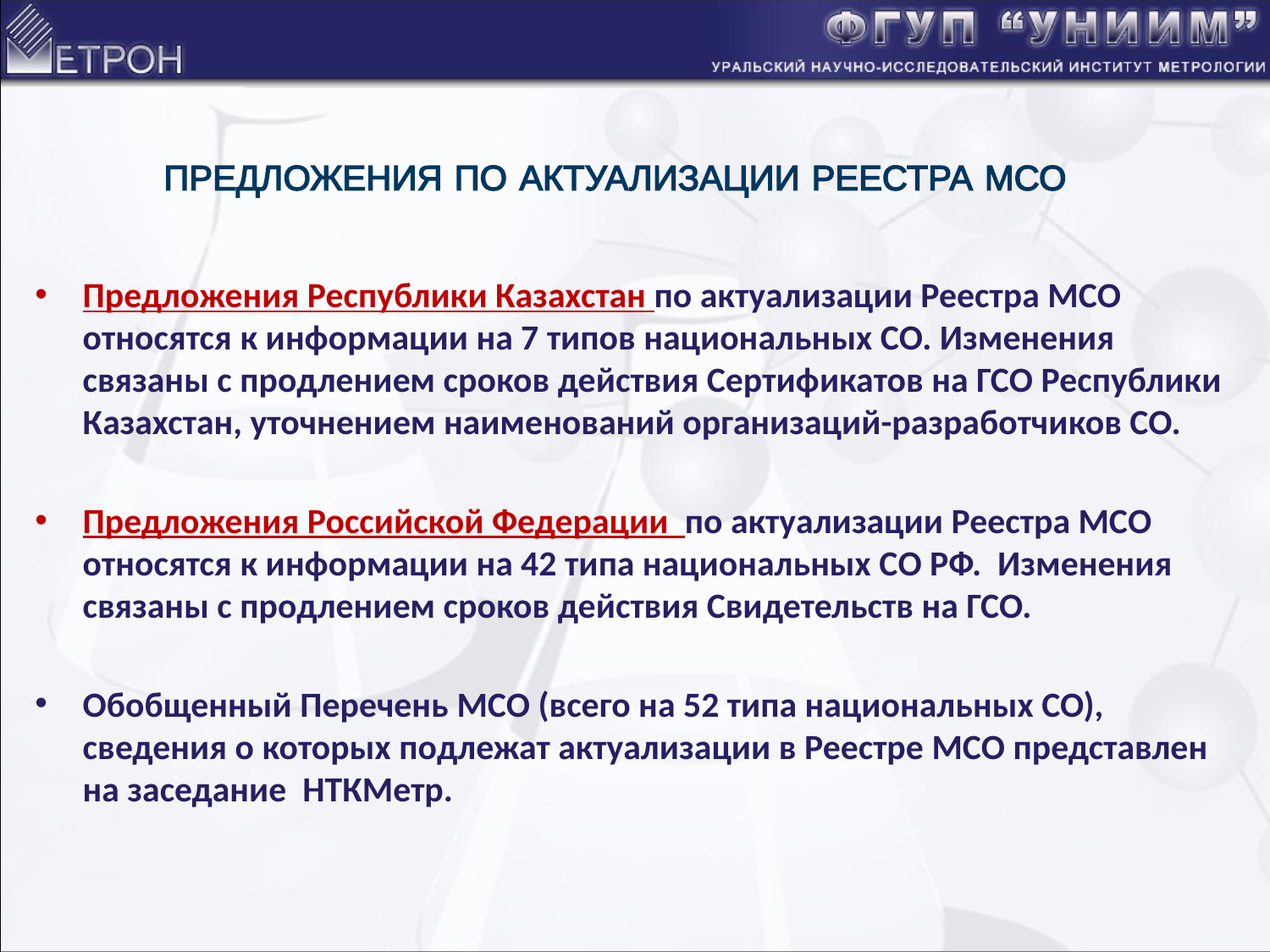

# ПРЕДЛОЖЕНИЯ ПО АКТУАЛИЗАЦИИ РЕЕСТРА МСО
Предложения Республики Казахстан по актуализации Реестра МСО относятся к информации на 7 типов национальных СО. Изменения связаны с продлением сроков действия Сертификатов на ГСО Республики Казахстан, уточнением наименований организаций-разработчиков СО.

Предложения Российской Федерации  по актуализации Реестра МСО относятся к информации на 42 типа национальных СО РФ.  Изменения связаны с продлением сроков действия Свидетельств на ГСО.

Обобщенный Перечень МСО (всего на 52 типа национальных СО), сведения о которых подлежат актуализации в Реестре МСО представлен на заседание  НТКМетр.